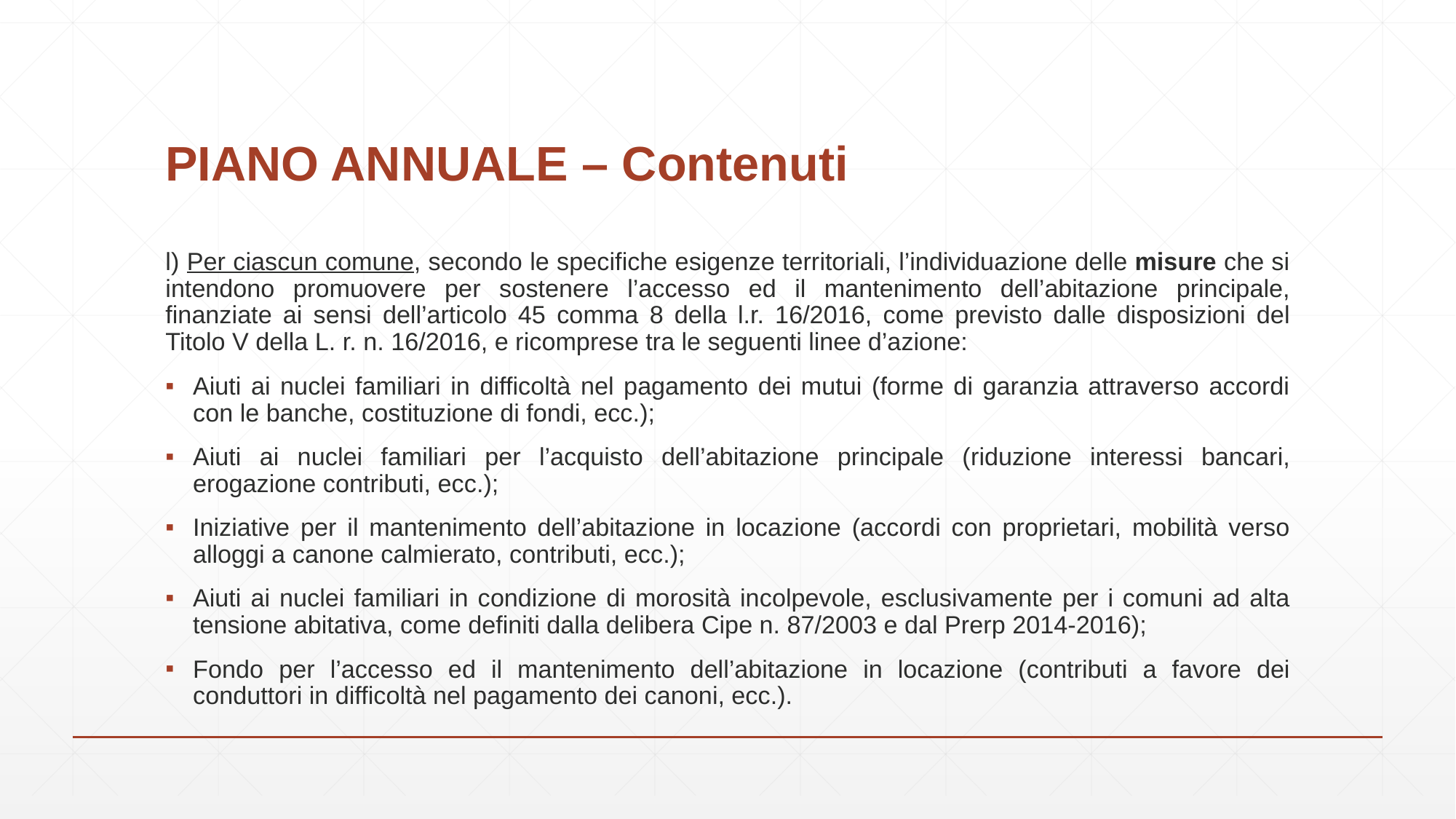

# PIANO ANNUALE – Contenuti

l) Per ciascun comune, secondo le specifiche esigenze territoriali, l’individuazione delle misure che si intendono promuovere per sostenere l’accesso ed il mantenimento dell’abitazione principale, finanziate ai sensi dell’articolo 45 comma 8 della l.r. 16/2016, come previsto dalle disposizioni del Titolo V della L. r. n. 16/2016, e ricomprese tra le seguenti linee d’azione:
Aiuti ai nuclei familiari in difficoltà nel pagamento dei mutui (forme di garanzia attraverso accordi con le banche, costituzione di fondi, ecc.);
Aiuti ai nuclei familiari per l’acquisto dell’abitazione principale (riduzione interessi bancari, erogazione contributi, ecc.);
Iniziative per il mantenimento dell’abitazione in locazione (accordi con proprietari, mobilità verso alloggi a canone calmierato, contributi, ecc.);
Aiuti ai nuclei familiari in condizione di morosità incolpevole, esclusivamente per i comuni ad alta tensione abitativa, come definiti dalla delibera Cipe n. 87/2003 e dal Prerp 2014-2016);
Fondo per l’accesso ed il mantenimento dell’abitazione in locazione (contributi a favore dei conduttori in difficoltà nel pagamento dei canoni, ecc.).